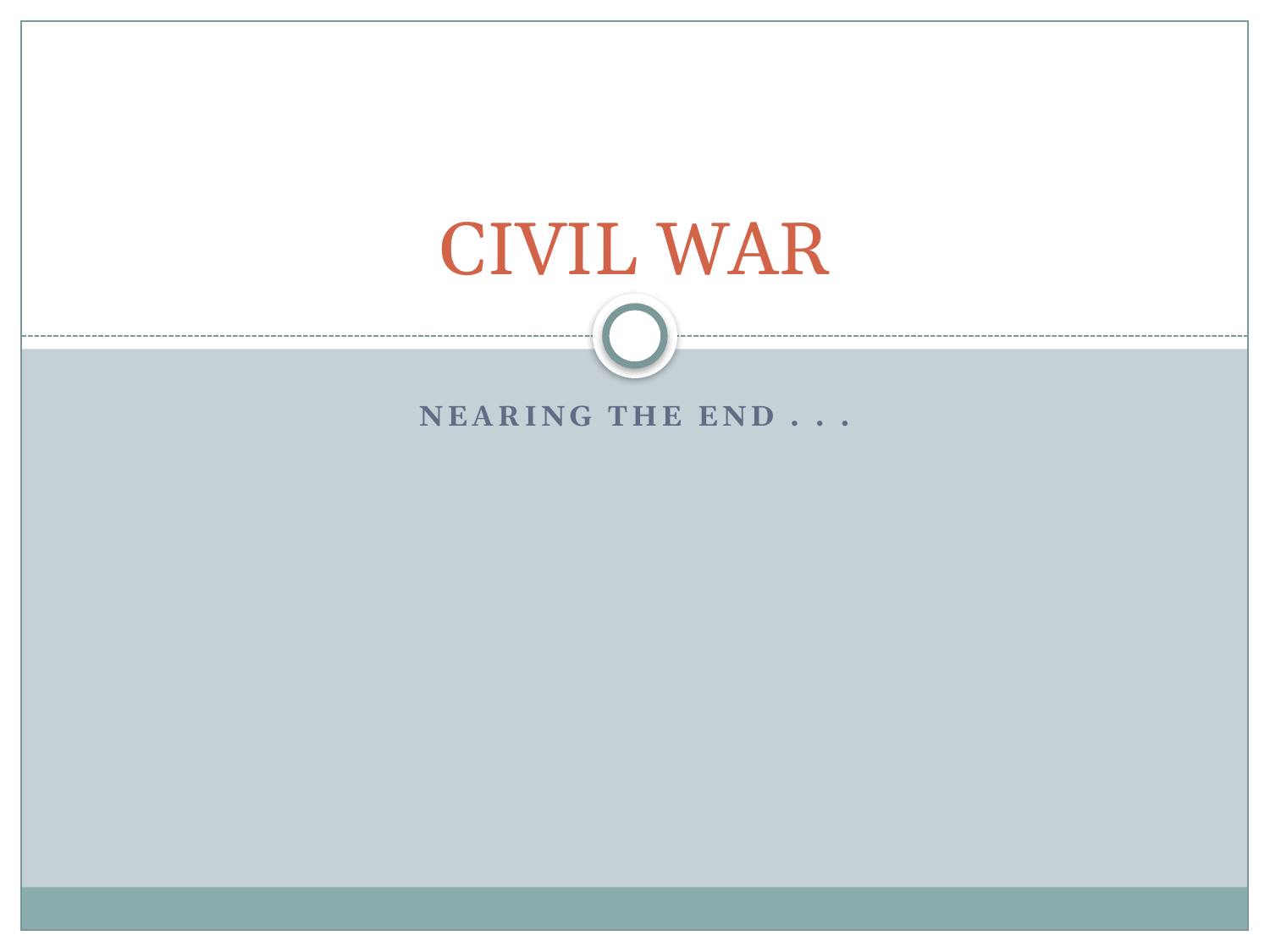

# CIVIL WAR
Nearing the end . . .